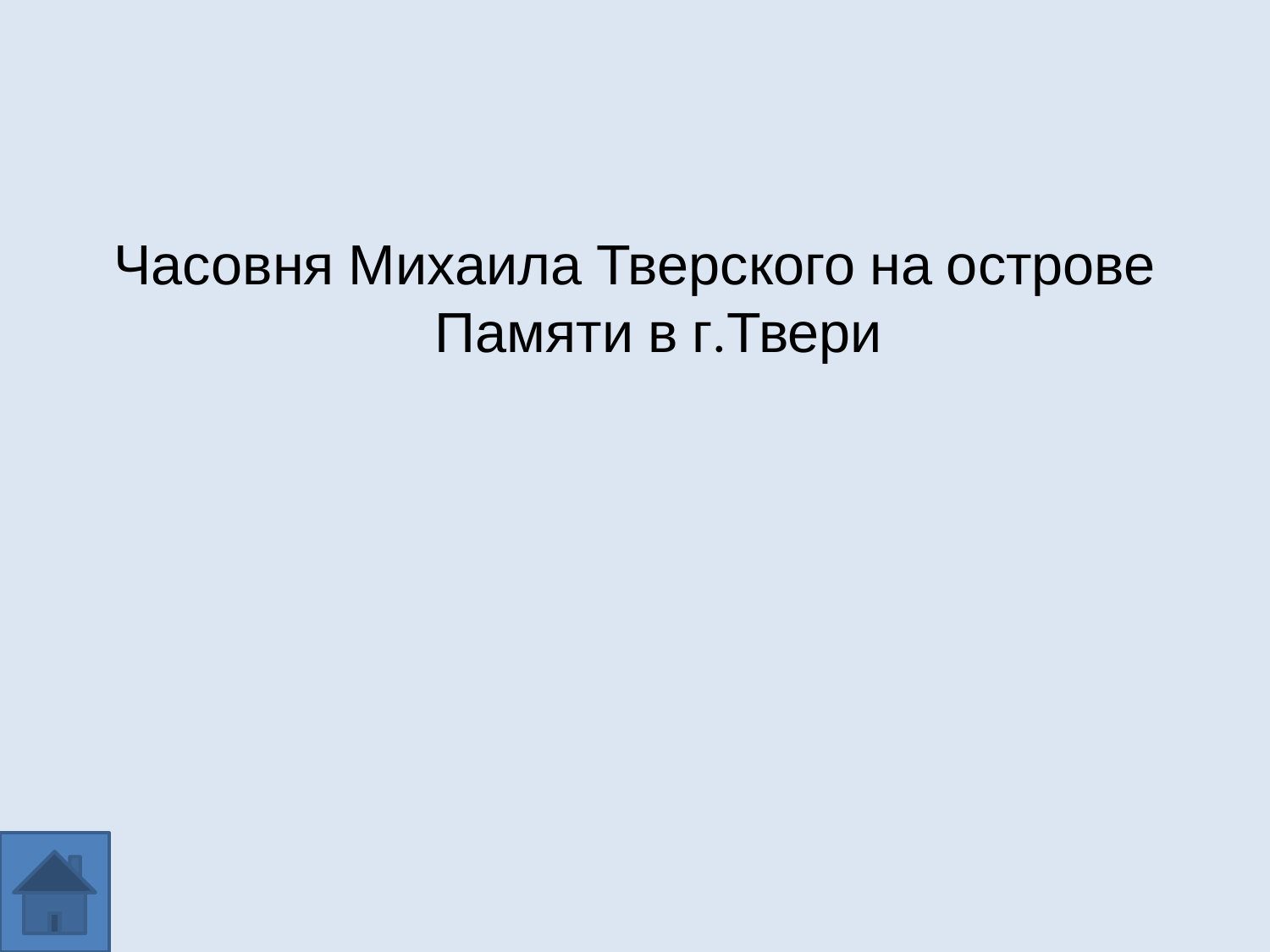

#
Часовня Михаила Тверского на острове Памяти в г.Твери